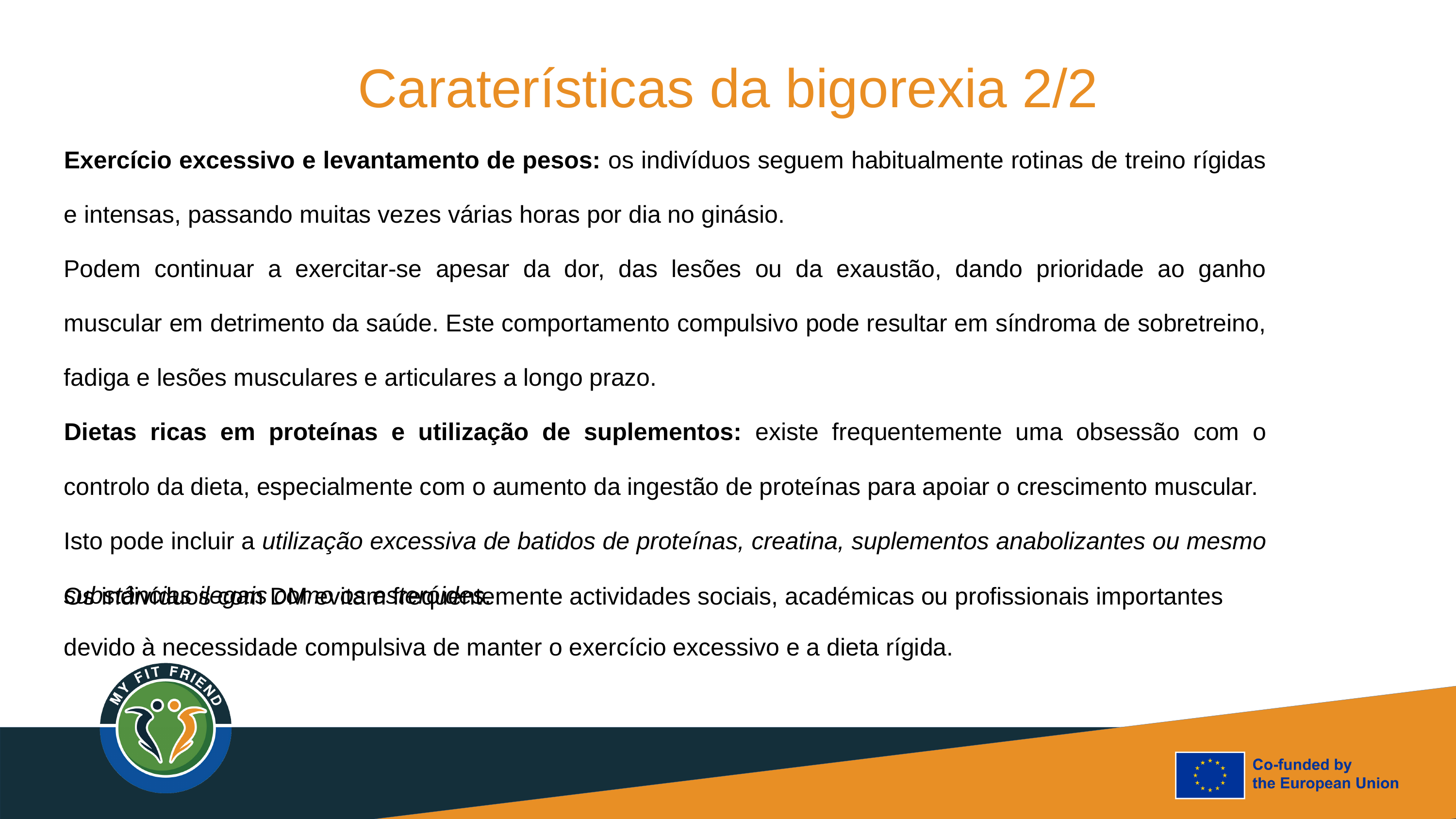

Caraterísticas da bigorexia 2/2
Exercício excessivo e levantamento de pesos: os indivíduos seguem habitualmente rotinas de treino rígidas e intensas, passando muitas vezes várias horas por dia no ginásio.
Podem continuar a exercitar-se apesar da dor, das lesões ou da exaustão, dando prioridade ao ganho muscular em detrimento da saúde. Este comportamento compulsivo pode resultar em síndroma de sobretreino, fadiga e lesões musculares e articulares a longo prazo.
Dietas ricas em proteínas e utilização de suplementos: existe frequentemente uma obsessão com o controlo da dieta, especialmente com o aumento da ingestão de proteínas para apoiar o crescimento muscular.
Isto pode incluir a utilização excessiva de batidos de proteínas, creatina, suplementos anabolizantes ou mesmo substâncias ilegais como os esteróides.
Os indivíduos com DM evitam frequentemente actividades sociais, académicas ou profissionais importantes devido à necessidade compulsiva de manter o exercício excessivo e a dieta rígida.